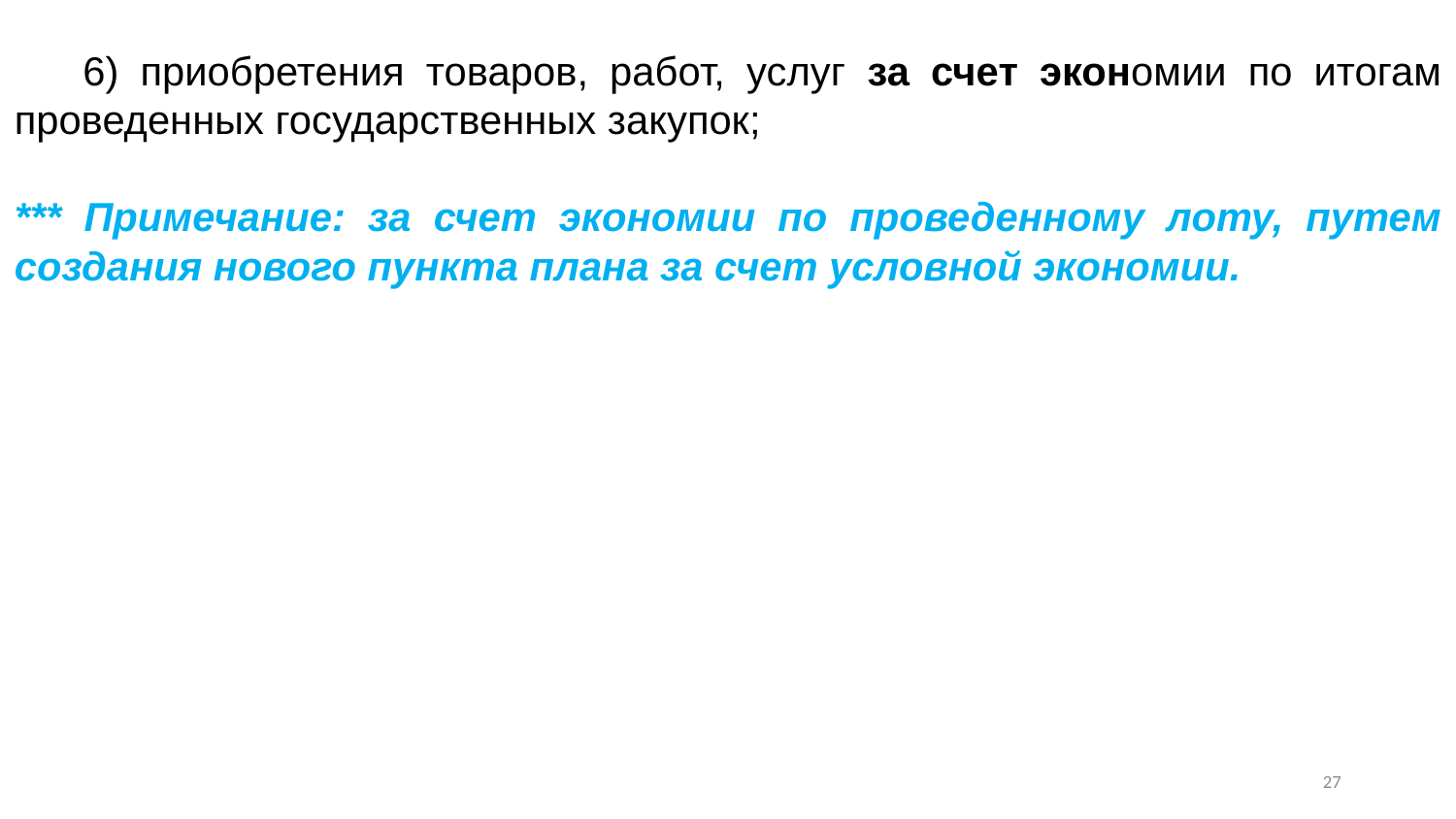

6) приобретения товаров, работ, услуг за счет экономии по итогам проведенных государственных закупок;

*** Примечание: за счет экономии по проведенному лоту, путем создания нового пункта плана за счет условной экономии.

27